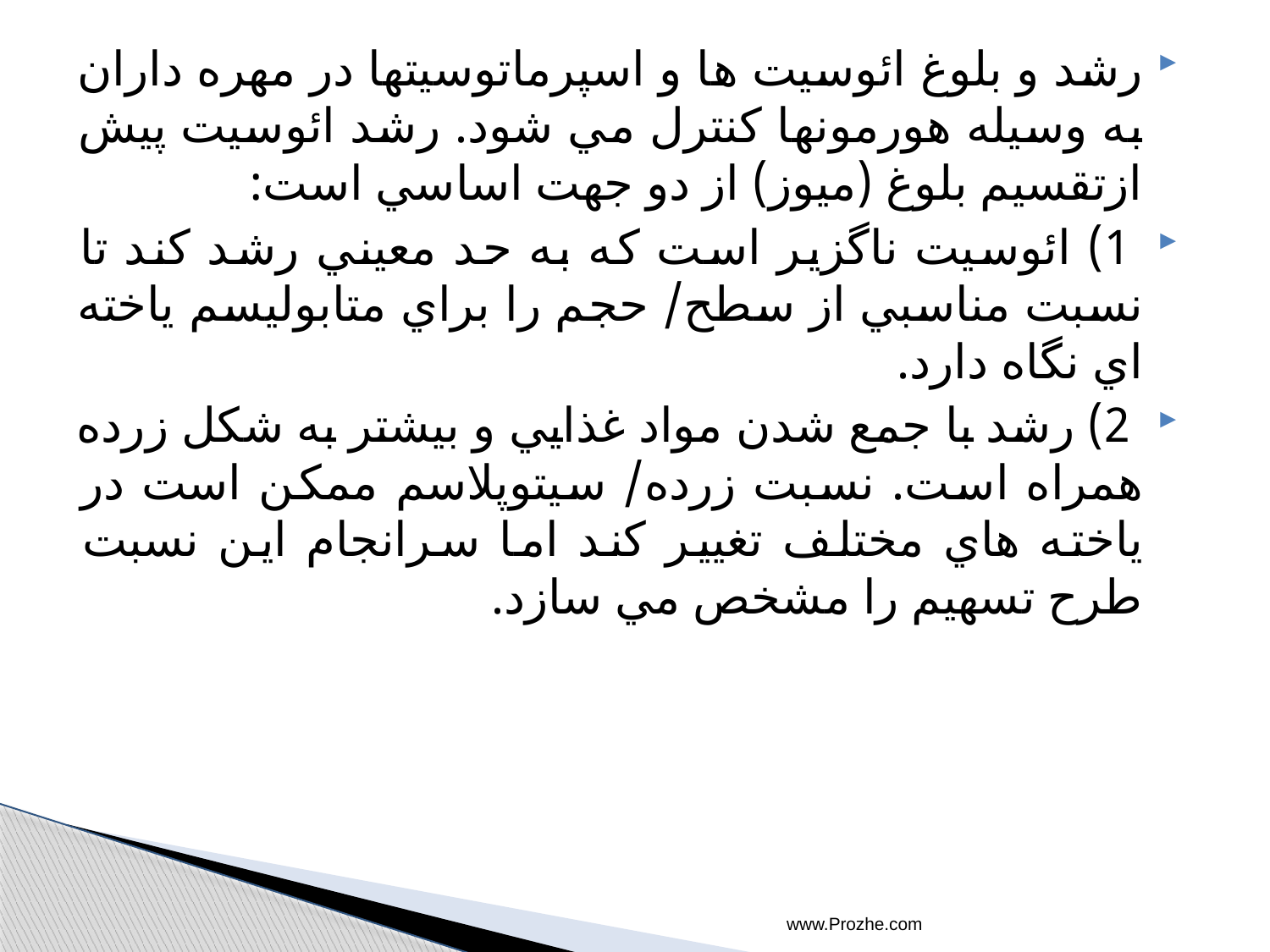

رشد و بلوغ ائوسيت ها و اسپرماتوسيتها در مهره داران به وسيله هورمونها كنترل مي شود. رشد ائوسيت پيش ازتقسيم بلوغ (ميوز) از دو جهت اساسي است:
 1) ائوسيت ناگزير است كه به حد معيني رشد كند تا نسبت مناسبي از سطح/ حجم را براي متابوليسم ياخته اي نگاه دارد.
 2) رشد با جمع شدن مواد غذايي و بيشتر به شكل زرده همراه است. نسبت زرده/ سيتوپلاسم ممكن است در ياخته هاي مختلف تغيير كند اما سرانجام اين نسبت طرح تسهيم را مشخص مي سازد.
www.Prozhe.com